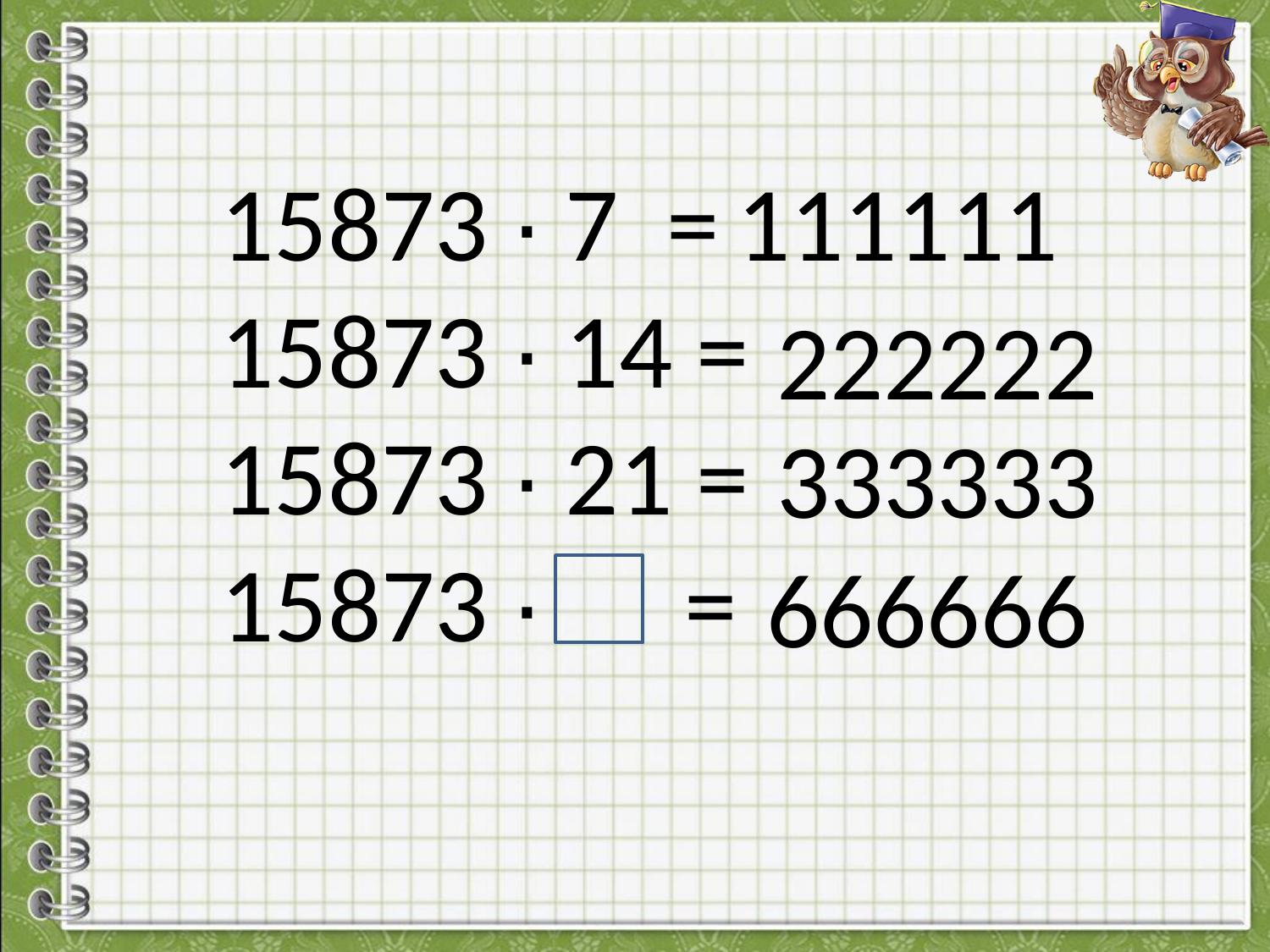

15873 ∙ 7  =
15873 ∙ 14 =
15873 ∙ 21 =
15873 ∙      =
111111
222222
333333
666666